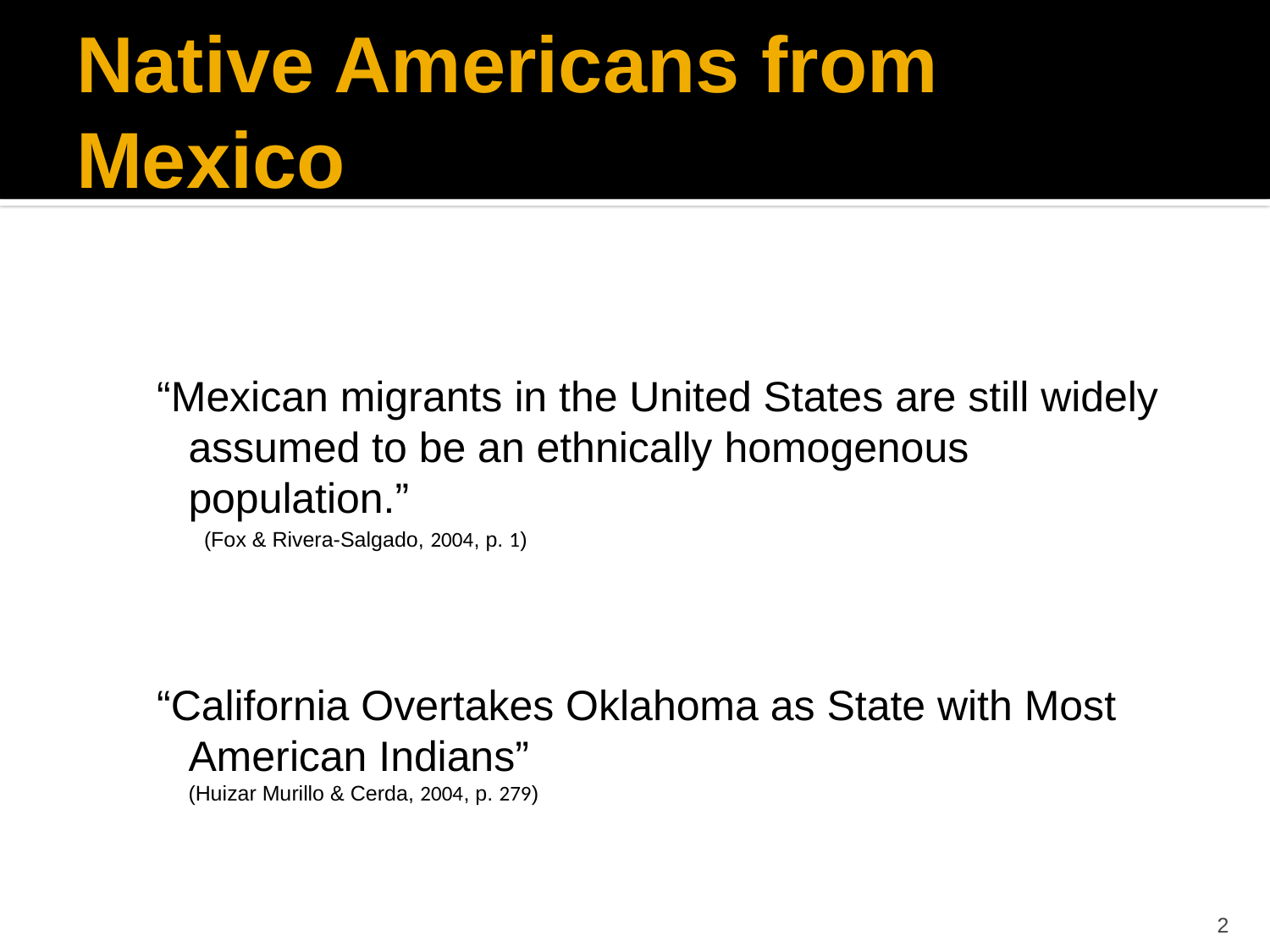

# Native Americans from Mexico

“Mexican migrants in the United States are still widely assumed to be an ethnically homogenous population.”
        (Fox & Rivera-Salgado, 2004, p. 1)

“California Overtakes Oklahoma as State with Most American Indians”
(Huizar Murillo & Cerda, 2004, p. 279)

2